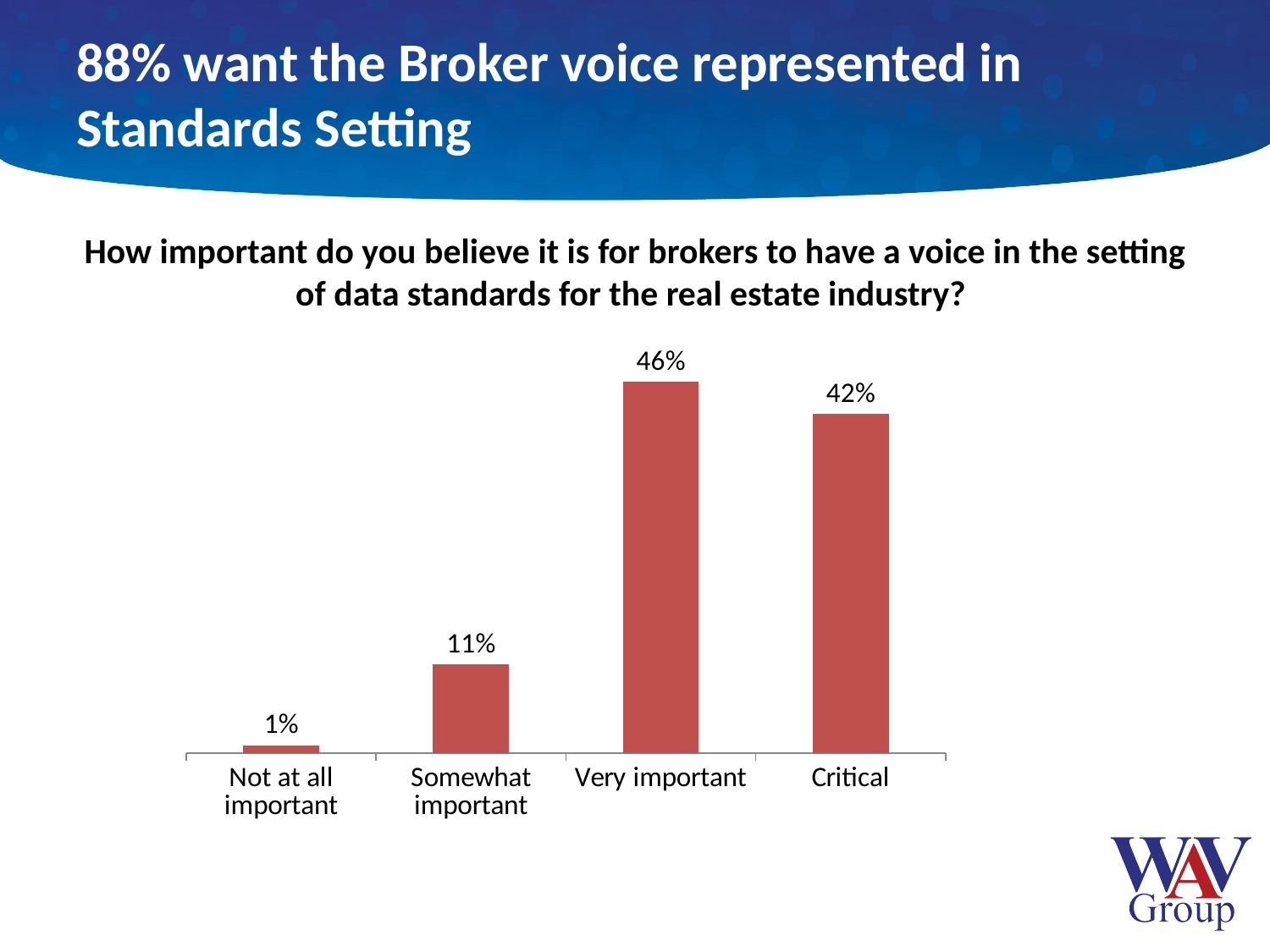

# 88% want the Broker voice represented in Standards Setting
How important do you believe it is for brokers to have a voice in the setting of data standards for the real estate industry?

### Chart

| Category |  |
|---|---|
| Not at all important | 0.01 |
| Somewhat important | 0.11 |
| Very important | 0.46 |
| Critical | 0.42 |